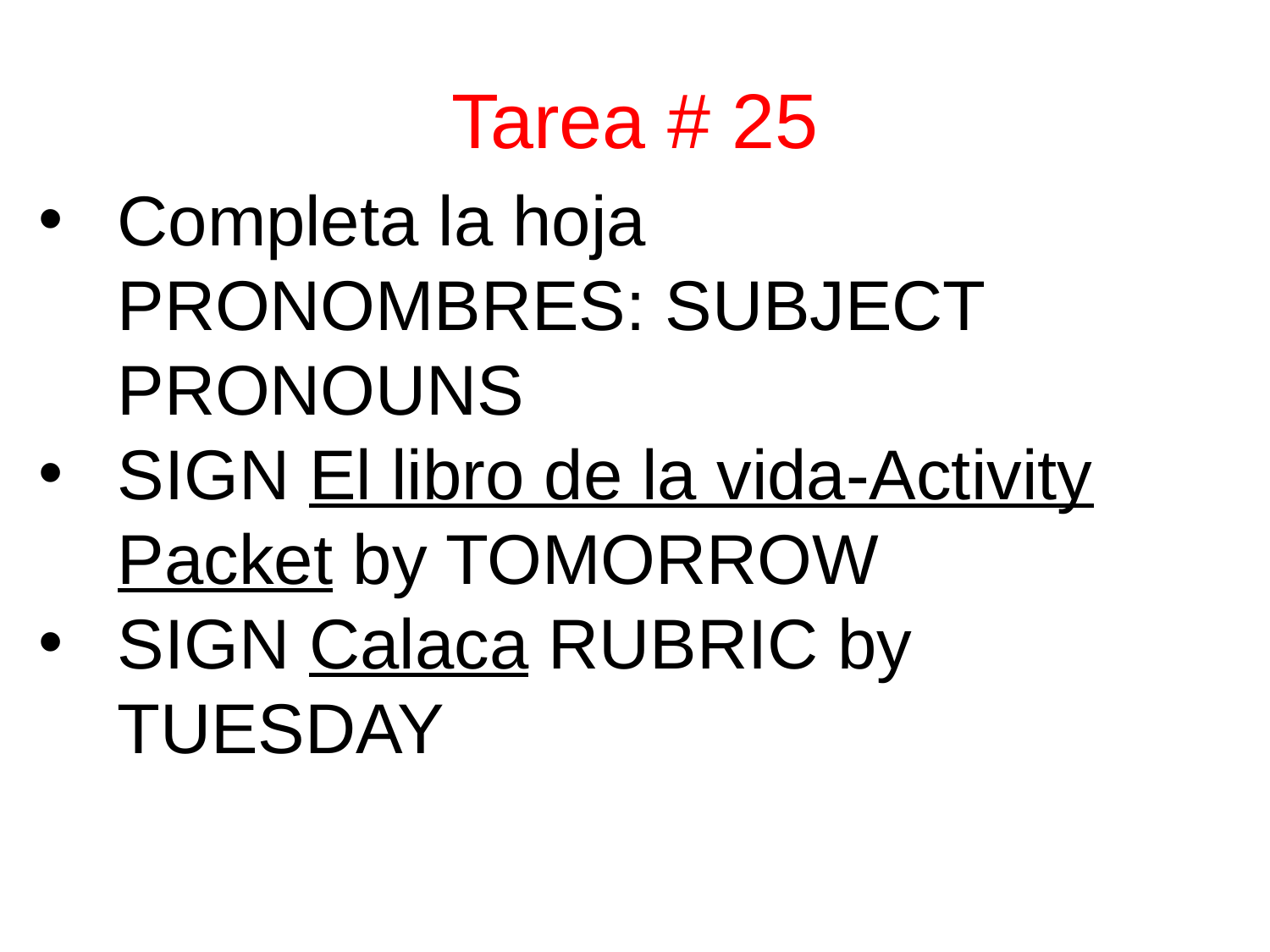

# Tarea # 25
Completa la hoja PRONOMBRES: SUBJECT PRONOUNS
SIGN El libro de la vida-Activity Packet by TOMORROW
SIGN Calaca RUBRIC by TUESDAY